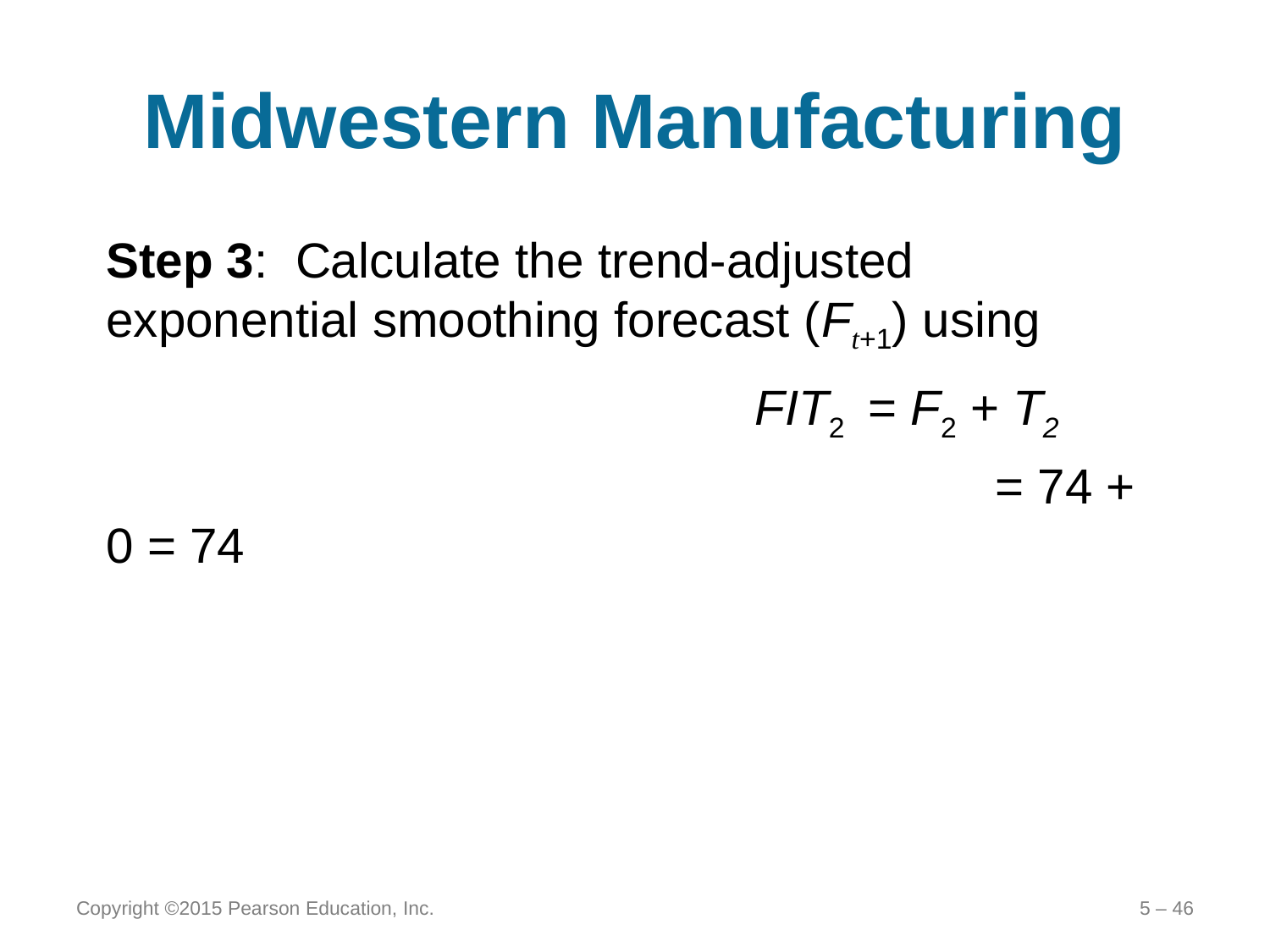

# Midwestern Manufacturing
Step 3:  Calculate the trend-adjusted exponential smoothing forecast (Ft+1) using
					 FIT2 	= F2 + T2
							= 74 + 0 = 74
Copyright ©2015 Pearson Education, Inc.
5 – 46